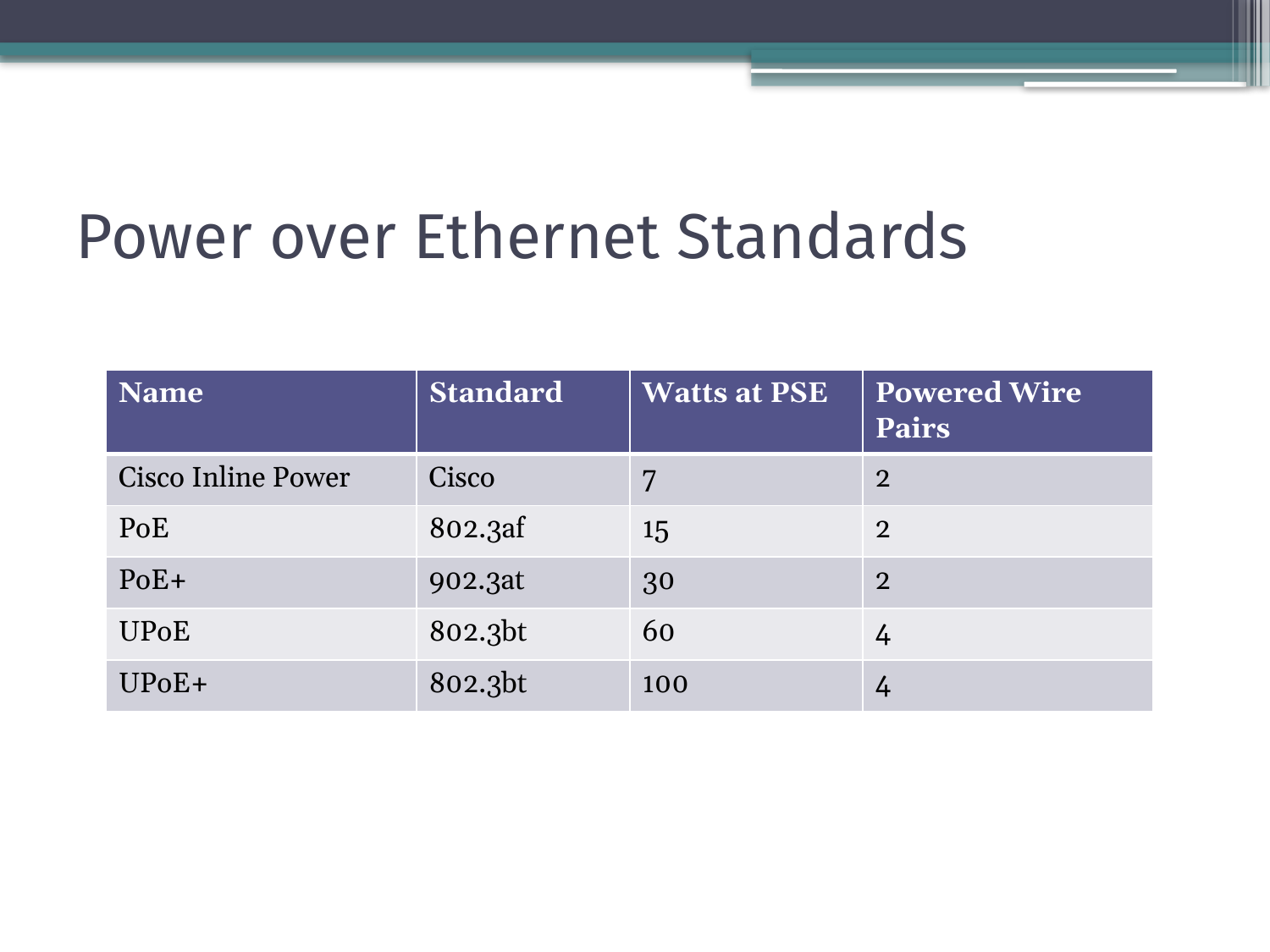

# Power over Ethernet Standards
| Name | Standard | Watts at PSE | Powered Wire Pairs |
| --- | --- | --- | --- |
| Cisco Inline Power | Cisco | 7 | 2 |
| PoE | 802.3af | 15 | 2 |
| PoE+ | 902.3at | 30 | 2 |
| UPoE | 802.3bt | 60 | 4 |
| UPoE+ | 802.3bt | 100 | 4 |